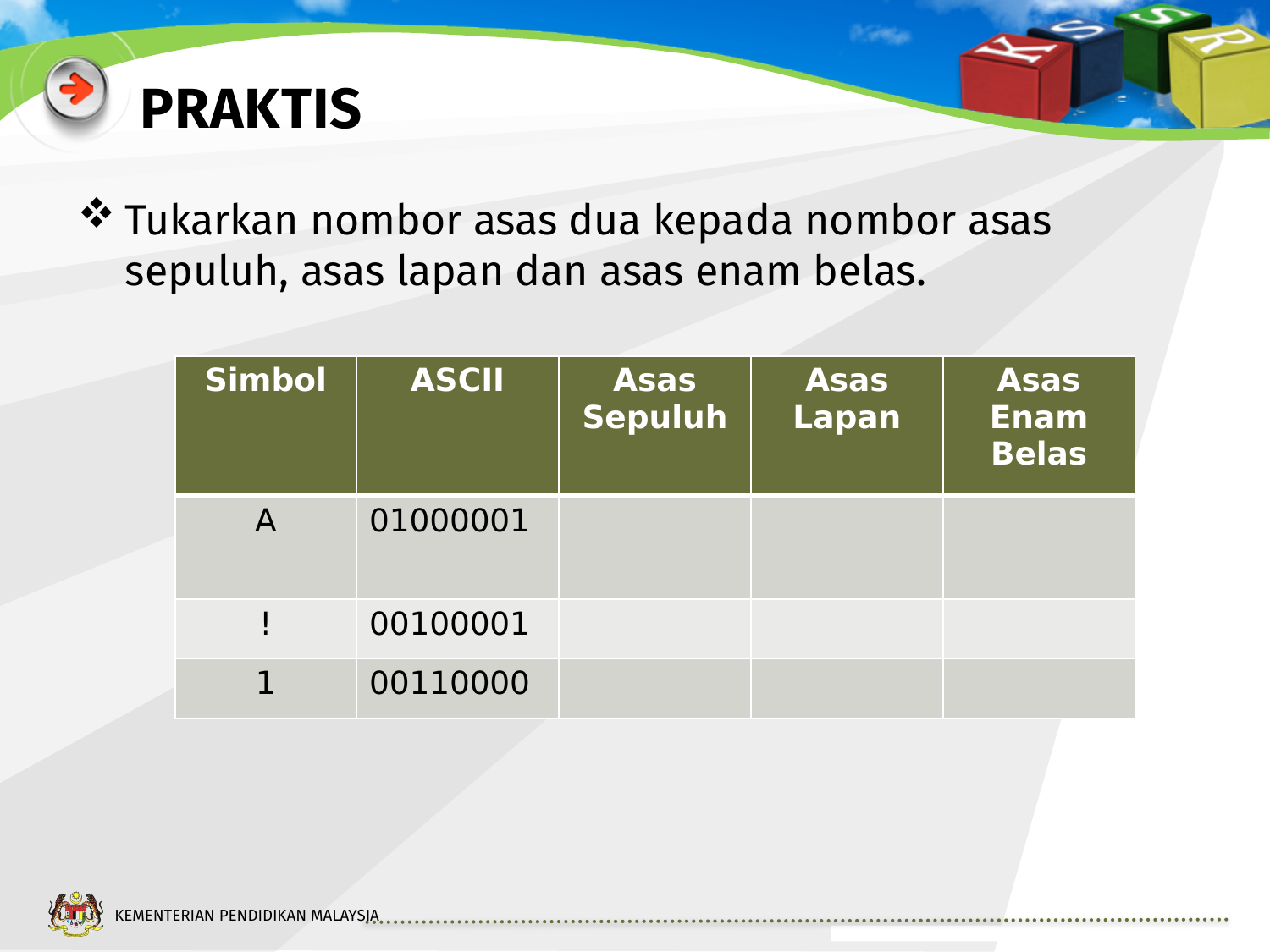

# PRAKTIS
Tukarkan nombor asas dua kepada nombor asas sepuluh, asas lapan dan asas enam belas.

| Simbol | ASCII | Asas Sepuluh | Asas Lapan | Asas Enam Belas |
| --- | --- | --- | --- | --- |
| A | 01000001 |  |  |  |
| ! | 00100001 |  |  |  |
| 1 | 00110000 |  |  |  |